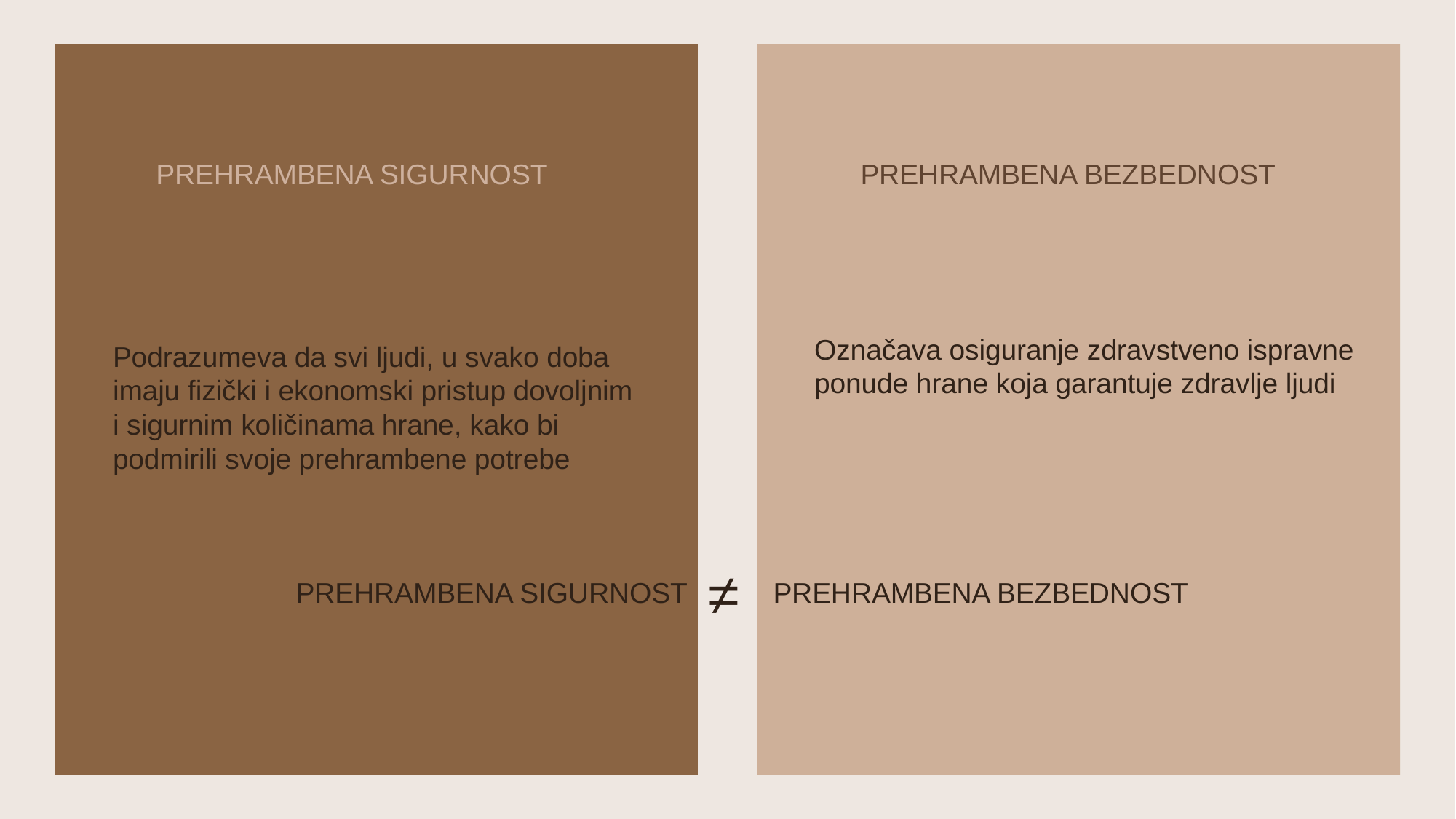

PREHRAMBENA SIGURNOST
PREHRAMBENA BEZBEDNOST
Označava osiguranje zdravstveno ispravne
ponude hrane koja garantuje zdravlje ljudi
Podrazumeva da svi ljudi, u svako doba
imaju fizički i ekonomski pristup dovoljnim
i sigurnim količinama hrane, kako bi
podmirili svoje prehrambene potrebe
≠
PREHRAMBENA BEZBEDNOST
PREHRAMBENA SIGURNOST